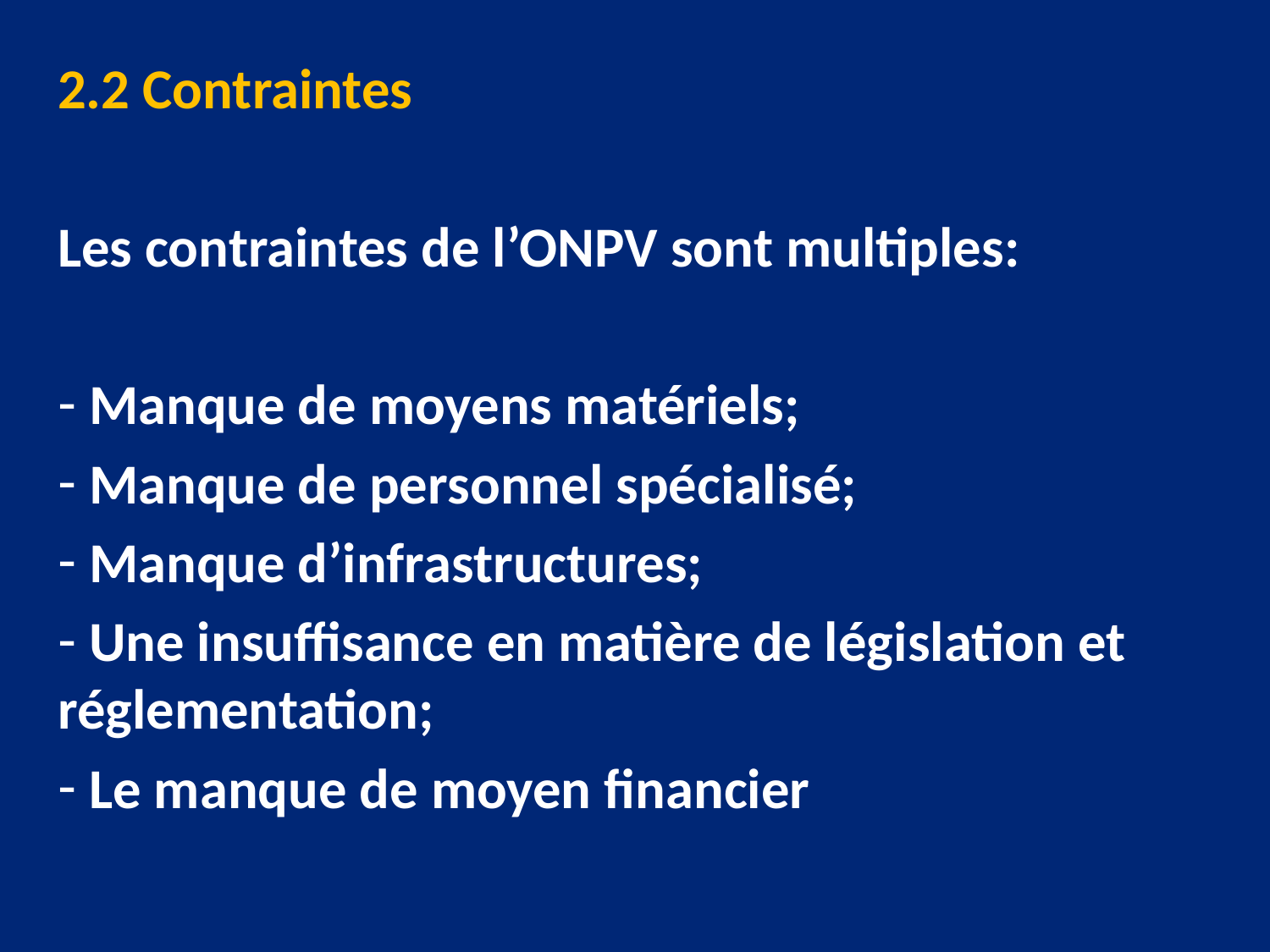

2.2 Contraintes

Les contraintes de l’ONPV sont multiples:

 Manque de moyens matériels;
 Manque de personnel spécialisé;
 Manque d’infrastructures;
 Une insuffisance en matière de législation et réglementation;
 Le manque de moyen financier